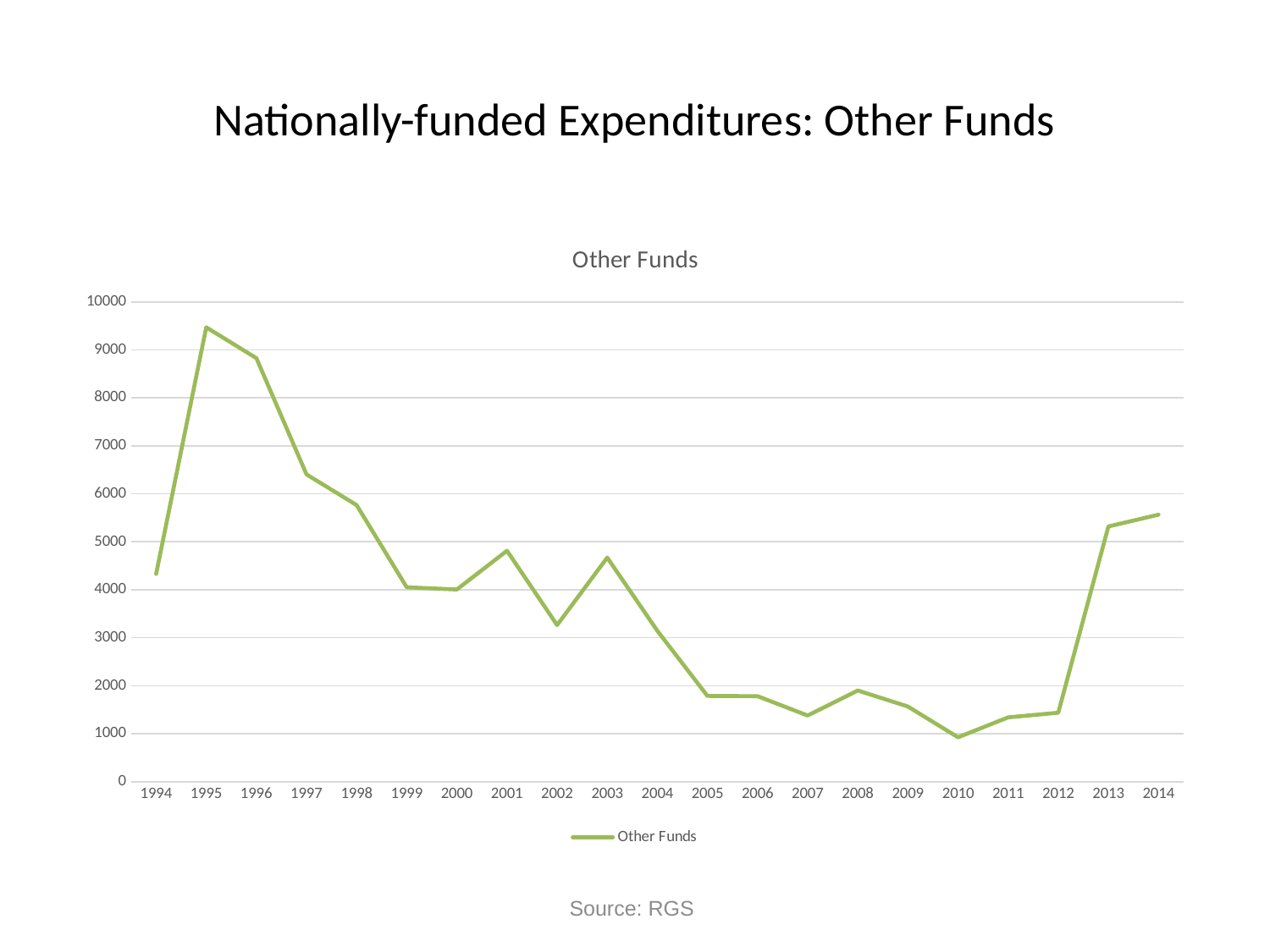

# Nationally-funded Expenditures: Other Funds

### Chart:

| Category |  |
|---|---|
| 1994.0 | 4329.554242886167 |
| 1995.0 | 9469.322977594704 |
| 1996.0 | 8826.46170169919 |
| 1997.0 | 6404.058316505652 |
| 1998.0 | 5764.844777839192 |
| 1999.0 | 4050.253324370517 |
| 2000.0 | 4005.127 |
| 2001.0 | 4812.335 |
| 2002.0 | 3263.214 |
| 2003.0 | 4669.061 |
| 2004.0 | 3145.515000000001 |
| 2005.0 | 1786.144 |
| 2006.0 | 1781.352 |
| 2007.0 | 1378.27 |
| 2008.0 | 1900.52 |
| 2009.0 | 1565.44 |
| 2010.0 | 924.3399999999995 |
| 2011.0 | 1340.13 |
| 2012.0 | 1437.15 |
| 2013.0 | 5318.93 |
| 2014.0 | 5564.86 |
Source: RGS